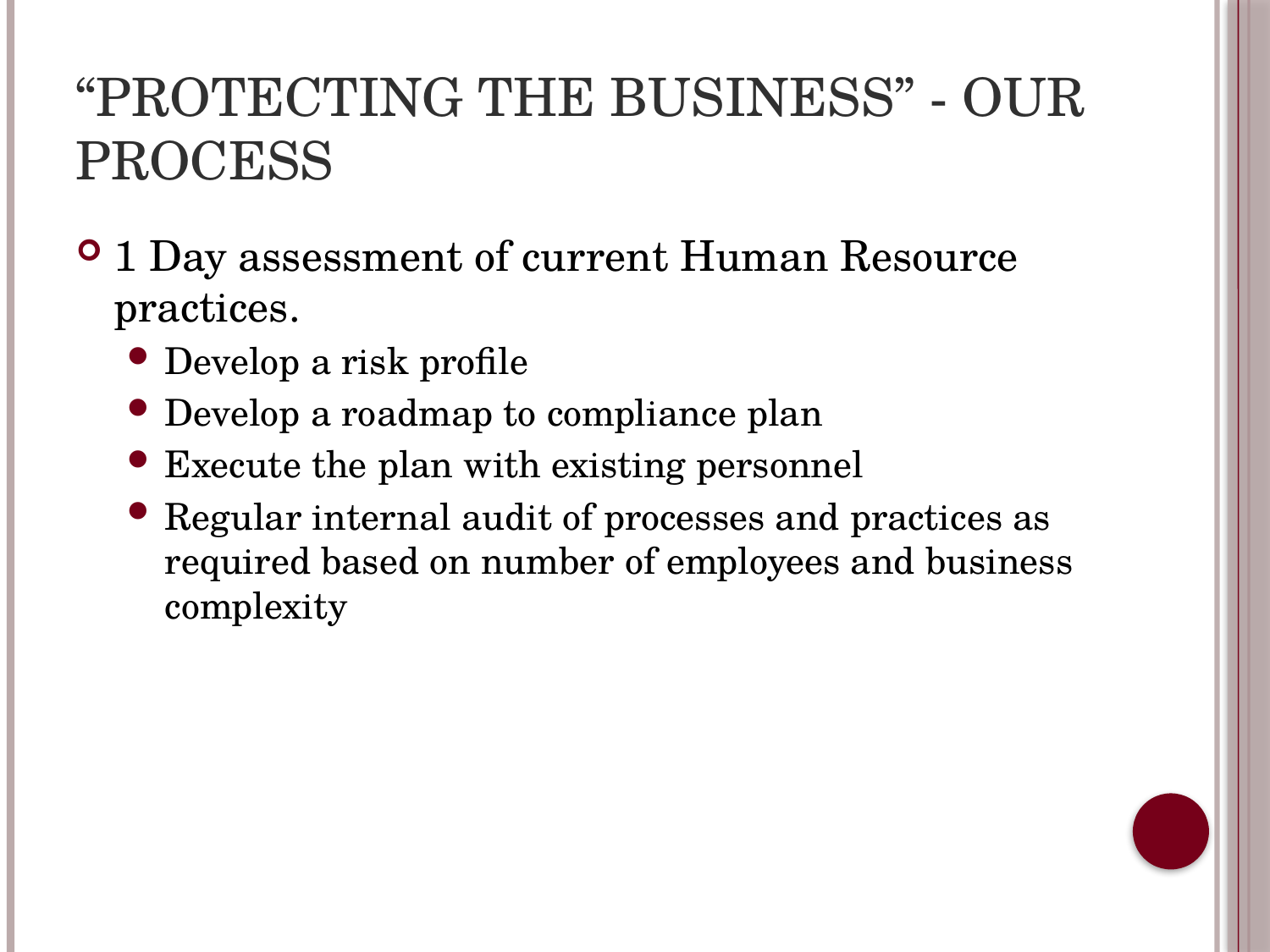

# “Protecting The Business” - Our Process
1 Day assessment of current Human Resource practices.
Develop a risk profile
Develop a roadmap to compliance plan
Execute the plan with existing personnel
Regular internal audit of processes and practices as required based on number of employees and business complexity